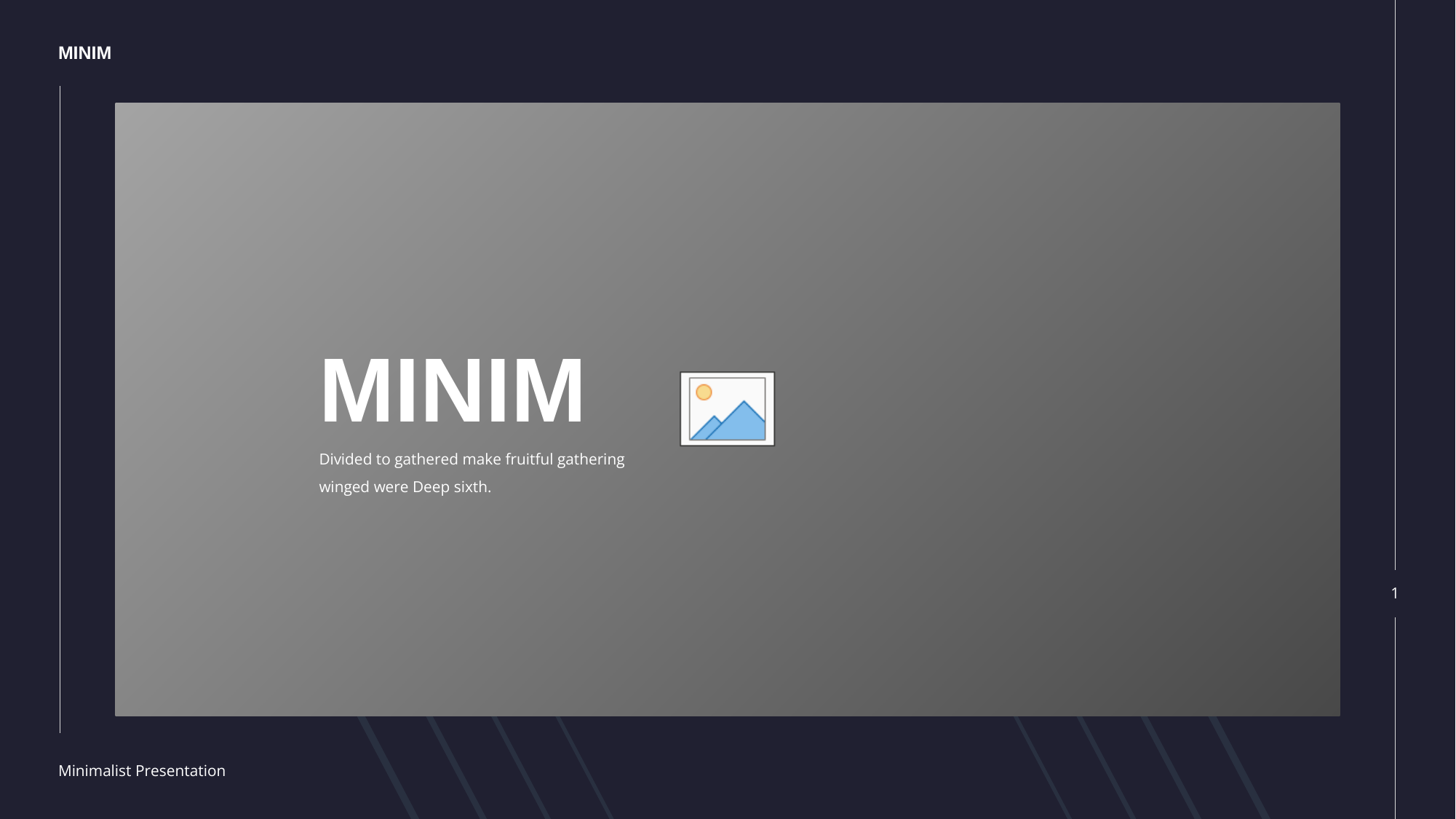

MINIM
Divided to gathered make fruitful gathering winged were Deep sixth.